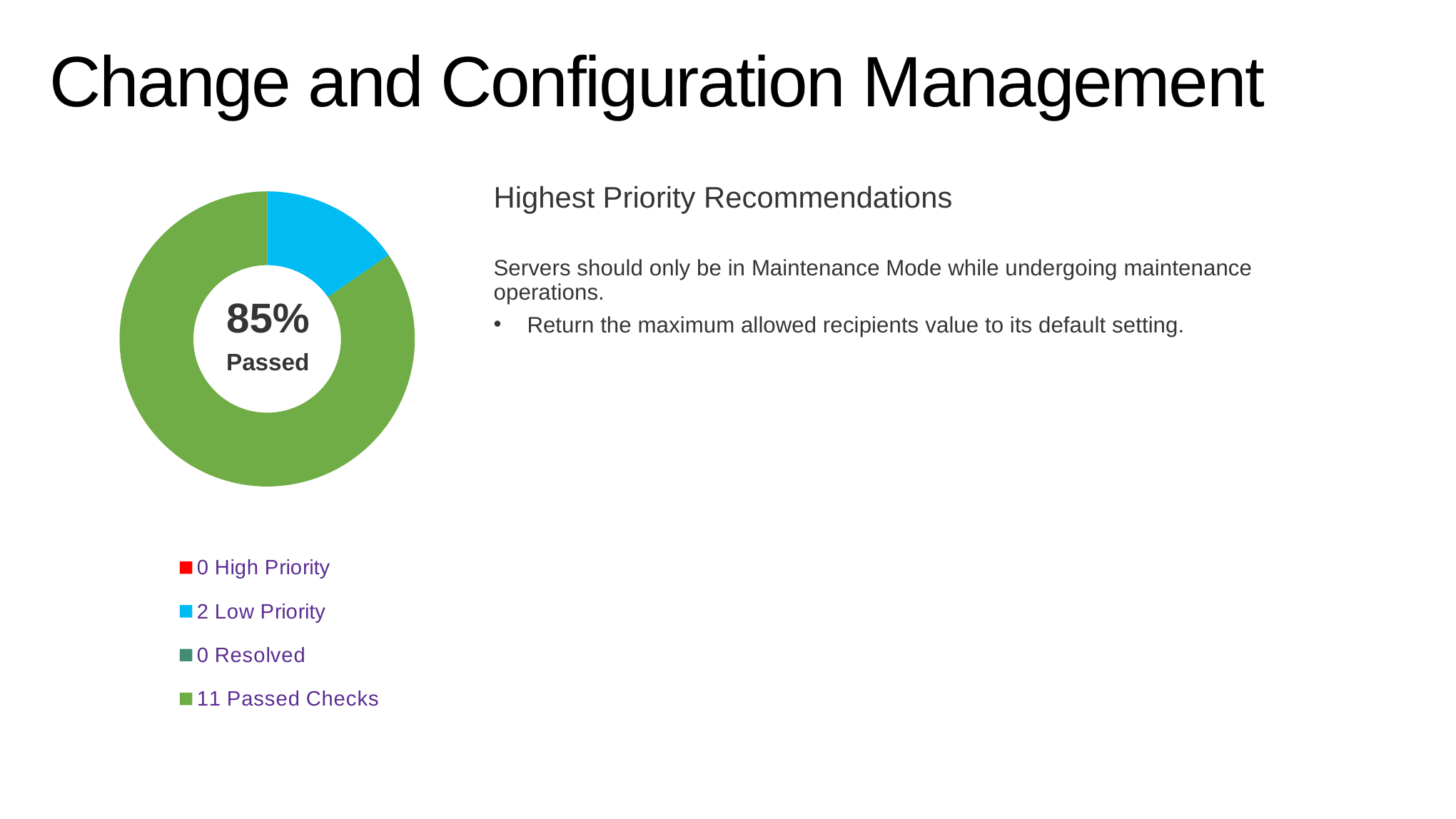

# Change and Configuration Management

### Chart

| Category | Column1 |
|---|---|
| 0 High Priority  | 0.0 |
|  | None |
| 2 Low Priority | 2.0 |
|  | None |
| 0 Resolved | 0.0 |
|  | None |
| 11 Passed Checks | 11.0 |
Highest Priority Recommendations

Servers should only be in Maintenance Mode while undergoing maintenance operations.
Return the maximum allowed recipients value to its default setting.
85%
Passed